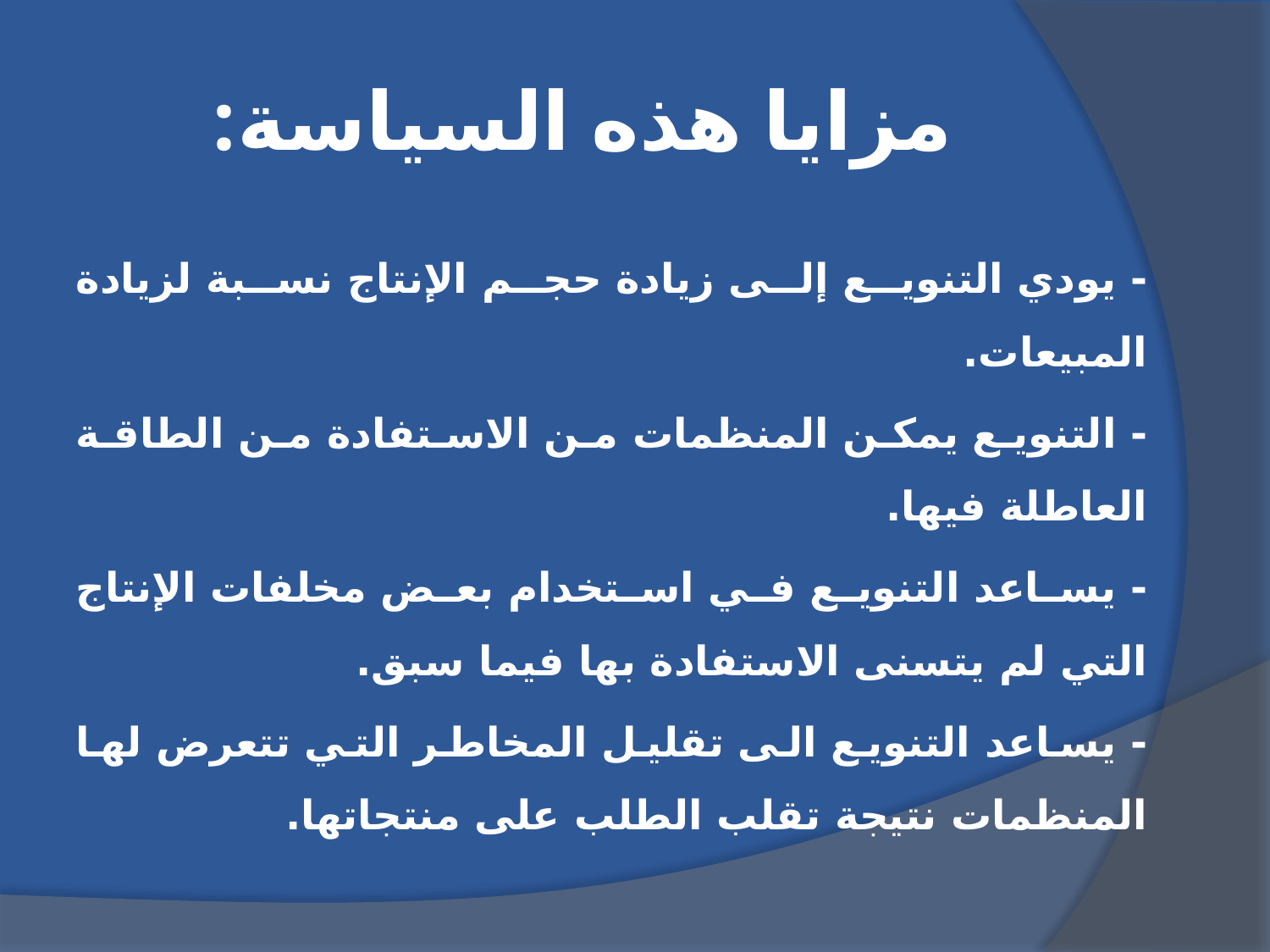

# مزايا هذه السياسة:
- يودي التنويع إلى زيادة حجم الإنتاج نسبة لزيادة المبيعات.
- التنويع يمكن المنظمات من الاستفادة من الطاقة العاطلة فيها.
- يساعد التنويع في استخدام بعض مخلفات الإنتاج التي لم يتسنى الاستفادة بها فيما سبق.
- يساعد التنويع الى تقليل المخاطر التي تتعرض لها المنظمات نتيجة تقلب الطلب على منتجاتها.